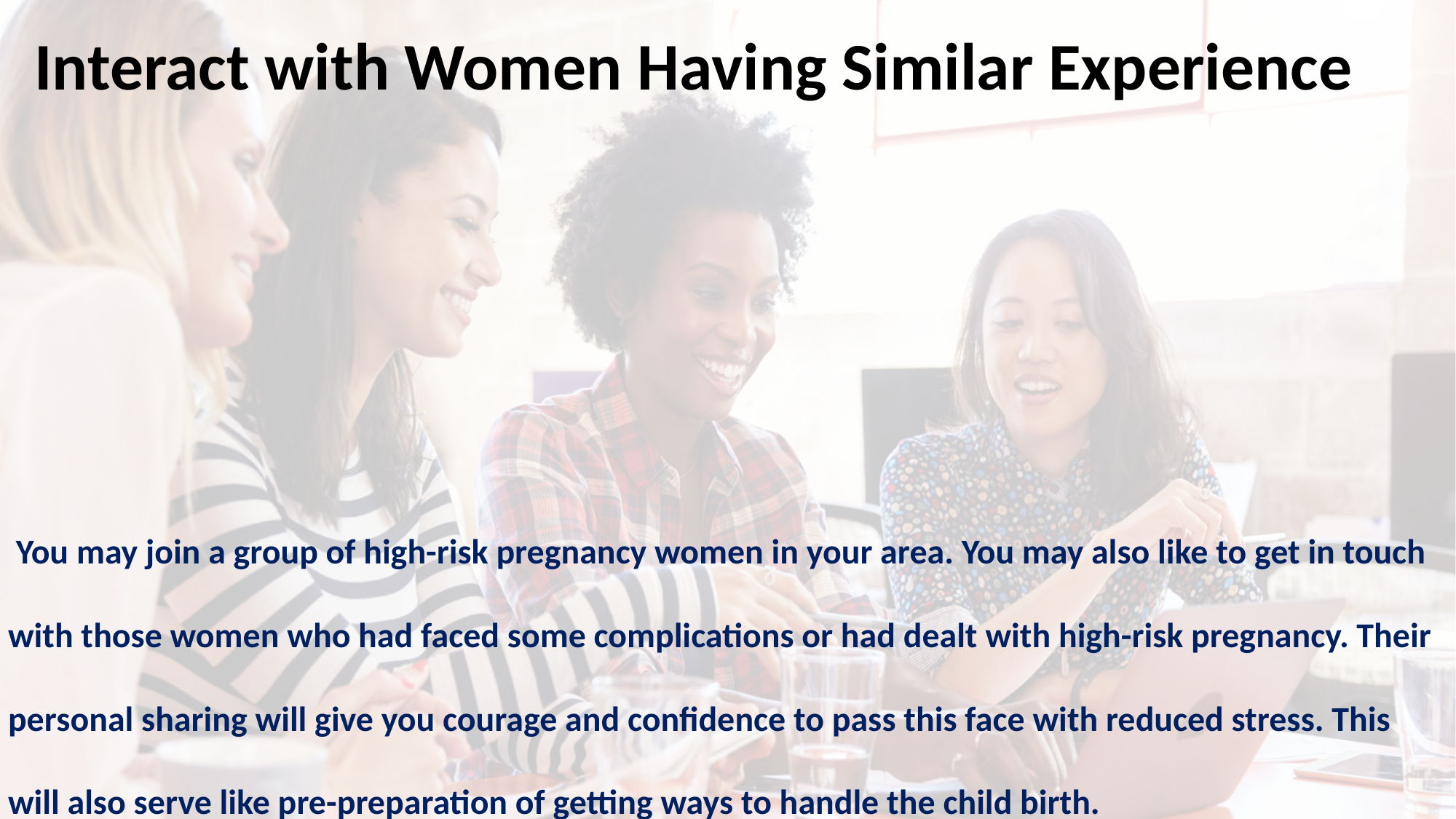

Interact with Women Having Similar Experience
 You may join a group of high-risk pregnancy women in your area. You may also like to get in touch with those women who had faced some complications or had dealt with high-risk pregnancy. Their personal sharing will give you courage and confidence to pass this face with reduced stress. This will also serve like pre-preparation of getting ways to handle the child birth.